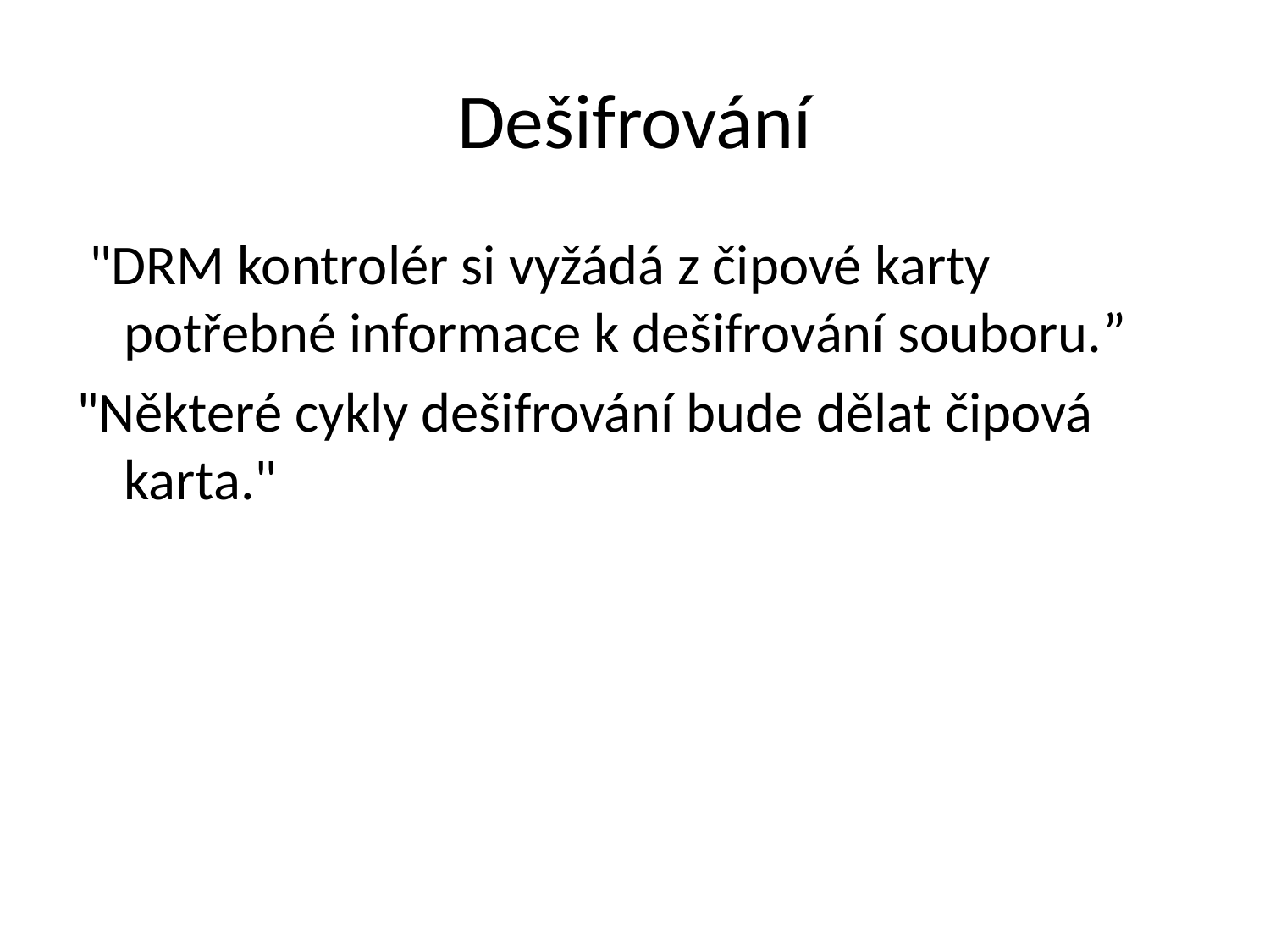

# Dešifrování
 "DRM kontrolér si vyžádá z čipové karty potřebné informace k dešifrování souboru.”
"Některé cykly dešifrování bude dělat čipová karta."